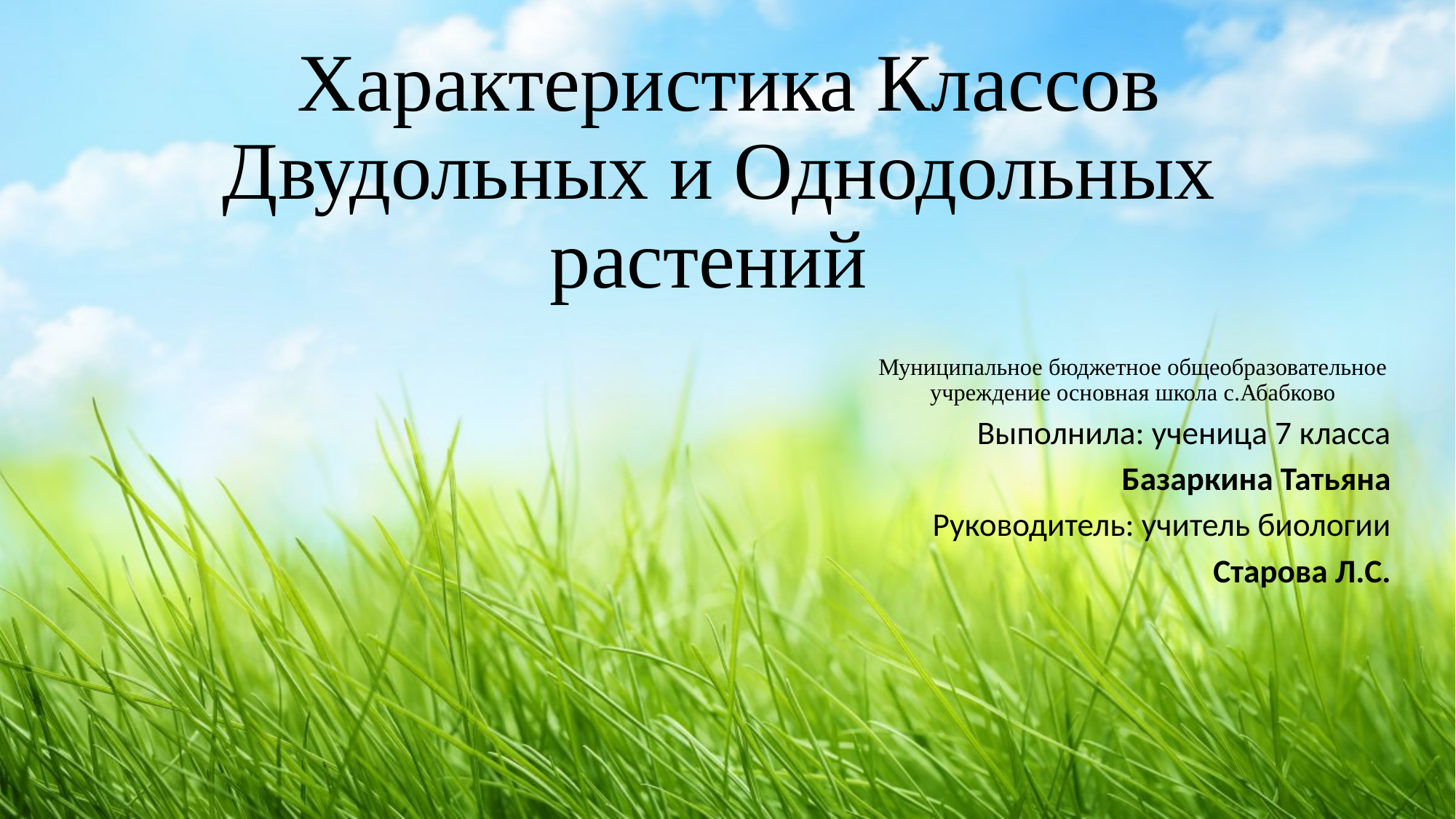

# Характеристика Классов Двудольных и Однодольных растений
Муниципальное бюджетное общеобразовательное учреждение основная школа с.Абабково
Выполнила: ученица 7 класса
Базаркина Татьяна
Руководитель: учитель биологии
Старова Л.С.